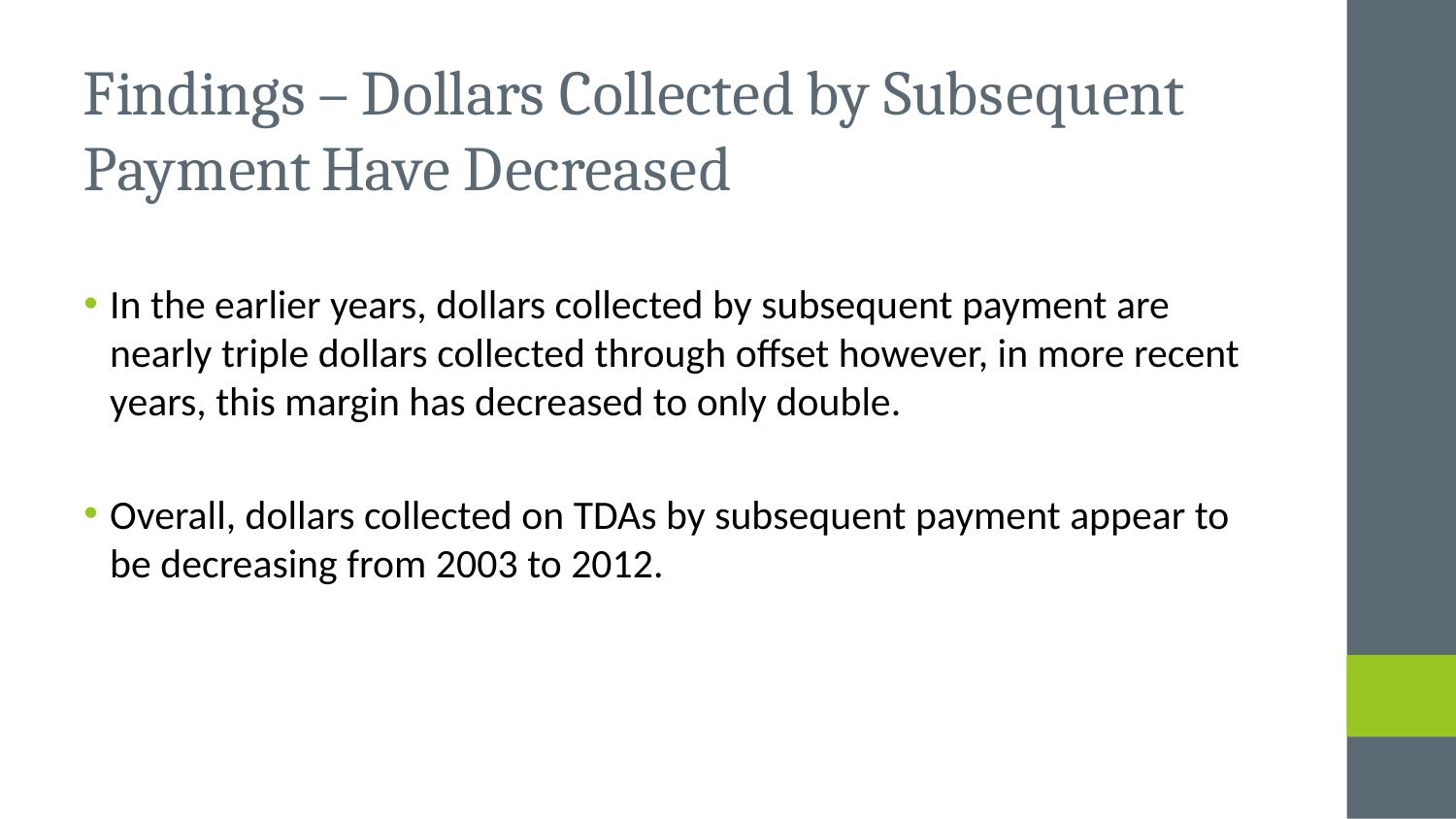

# Findings – Dollars Collected by Subsequent Payment Have Decreased
In the earlier years, dollars collected by subsequent payment are nearly triple dollars collected through offset however, in more recent years, this margin has decreased to only double.

Overall, dollars collected on TDAs by subsequent payment appear to be decreasing from 2003 to 2012.